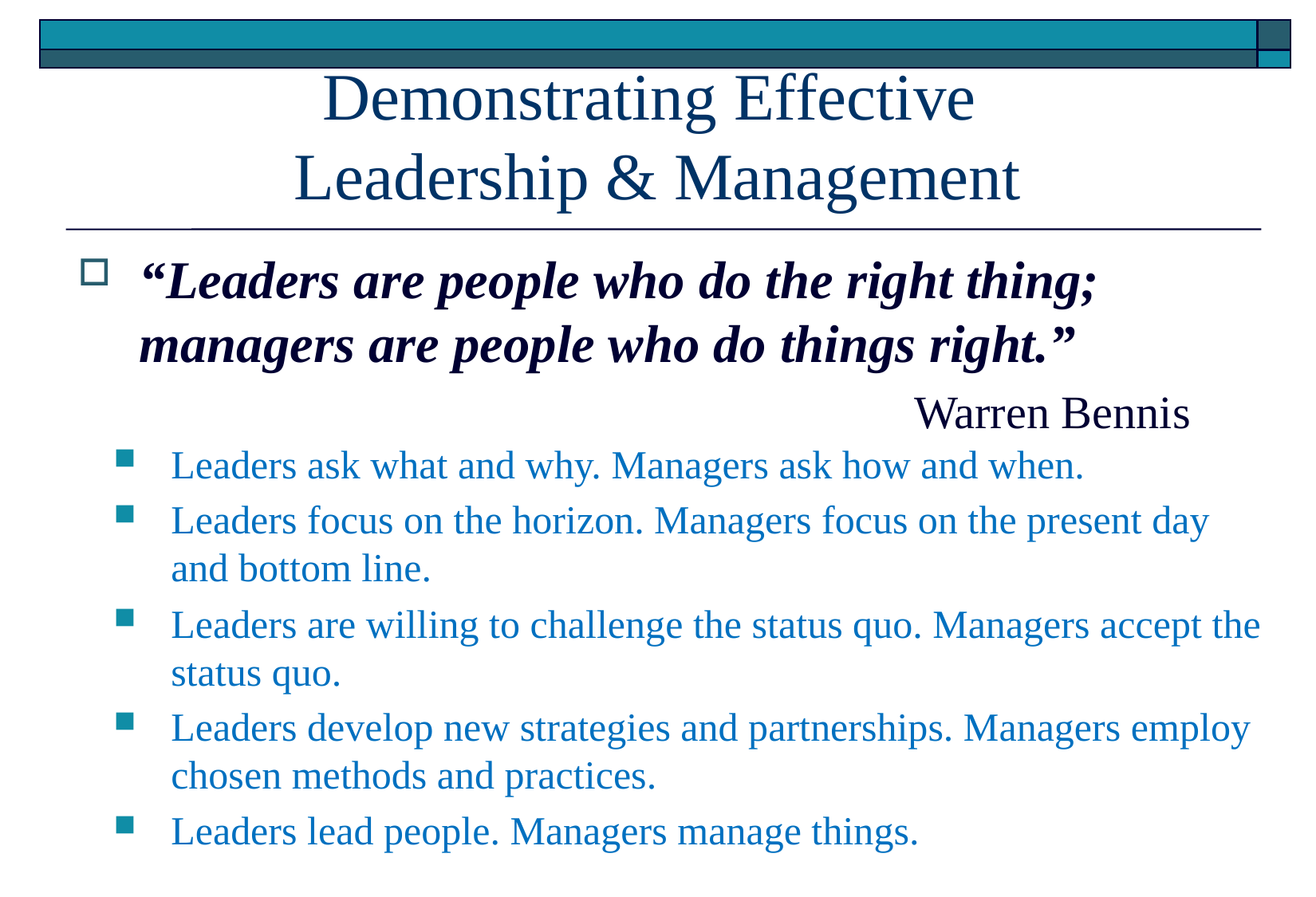

# Demonstrating Effective Leadership & Management
“Leaders are people who do the right thing; managers are people who do things right.”
							Warren Bennis

Leaders ask what and why. Managers ask how and when.
Leaders focus on the horizon. Managers focus on the present day and bottom line.
Leaders are willing to challenge the status quo. Managers accept the status quo.
Leaders develop new strategies and partnerships. Managers employ chosen methods and practices.
Leaders lead people. Managers manage things.